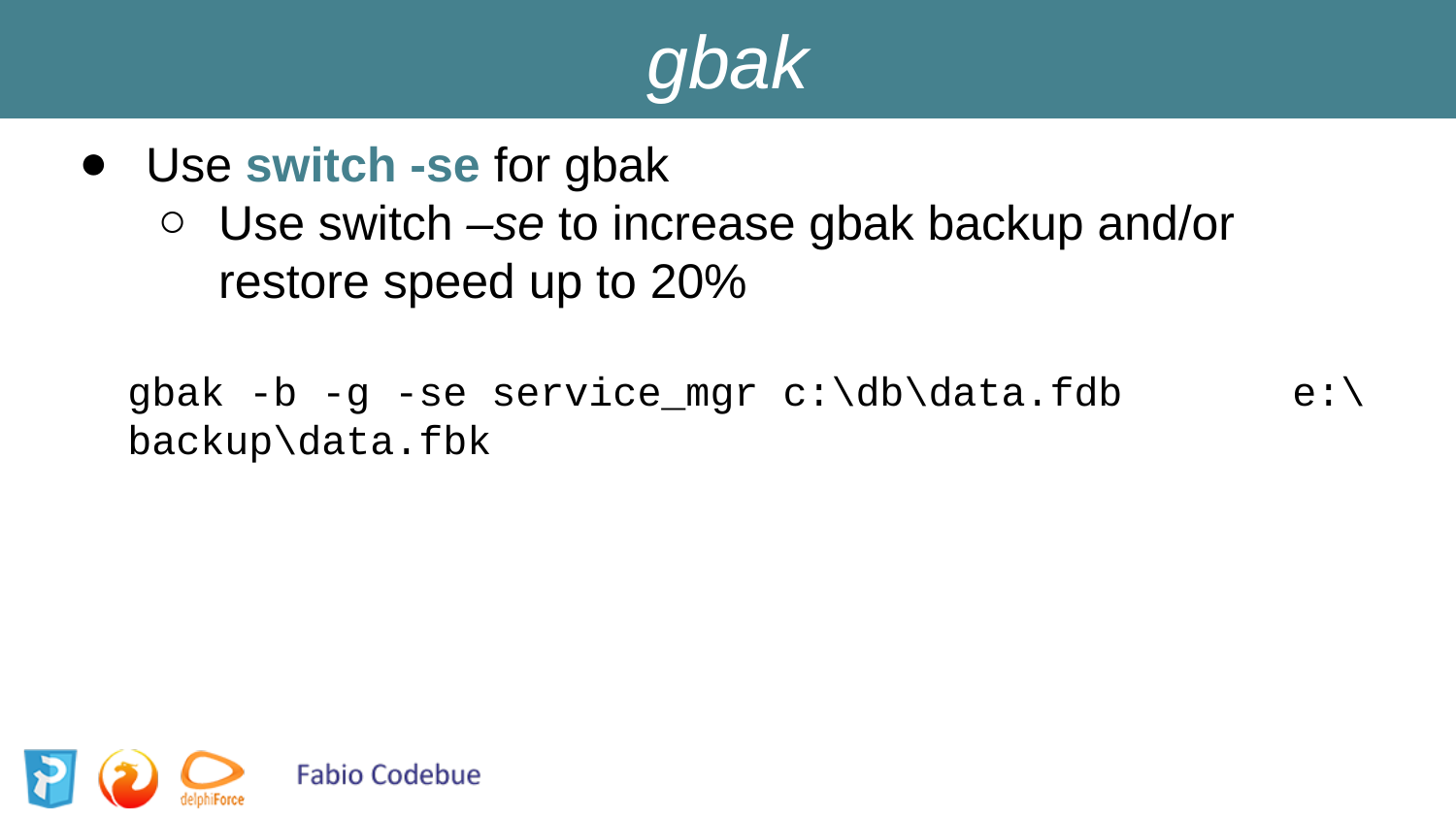

gbak
Use switch -se for gbak
Use switch –se to increase gbak backup and/or restore speed up to 20%

gbak -b -g -se service_mgr c:\db\data.fdb   	e:\backup\data.fbk